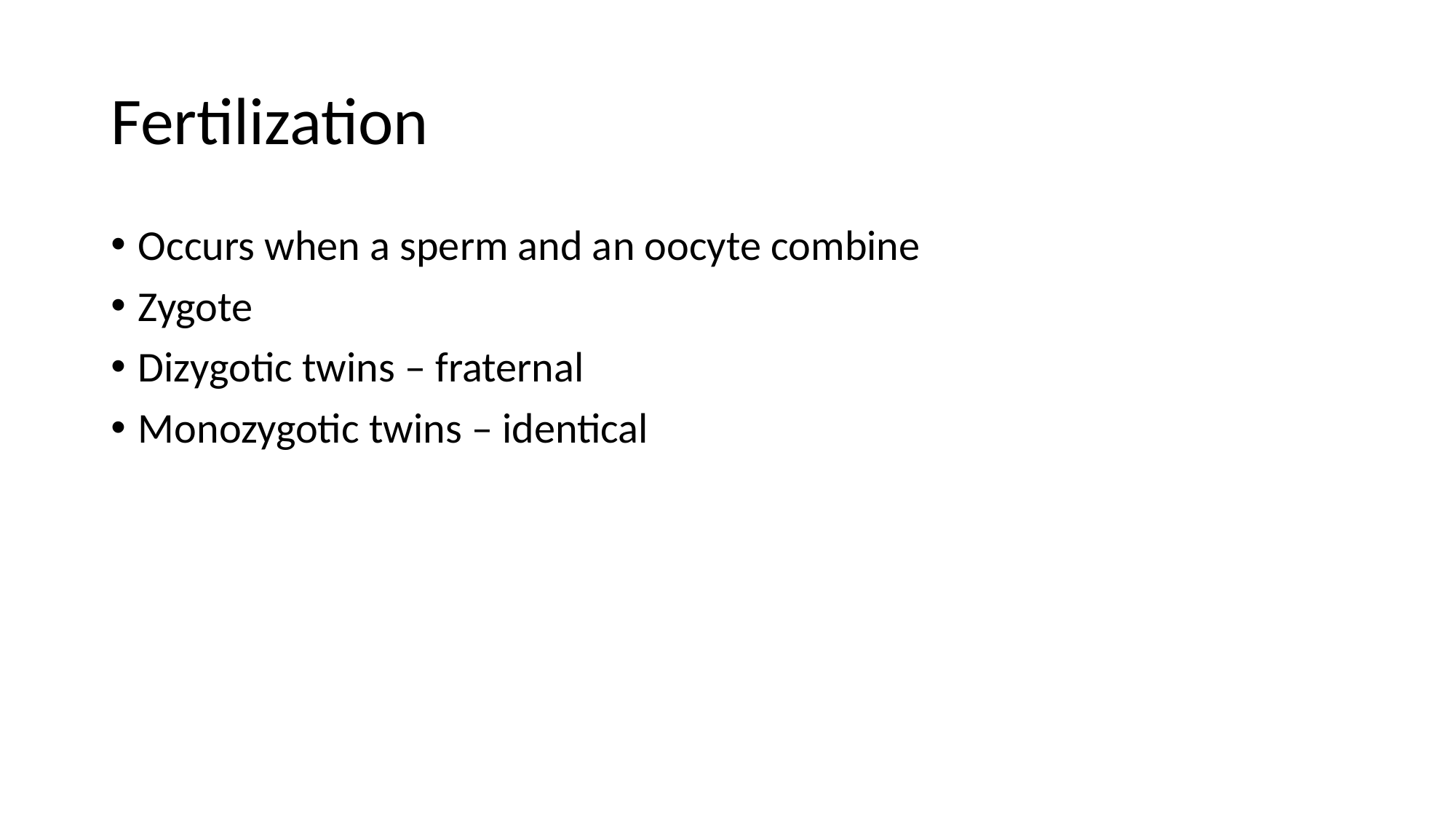

# Fertilization
Occurs when a sperm and an oocyte combine
Zygote
Dizygotic twins – fraternal
Monozygotic twins – identical